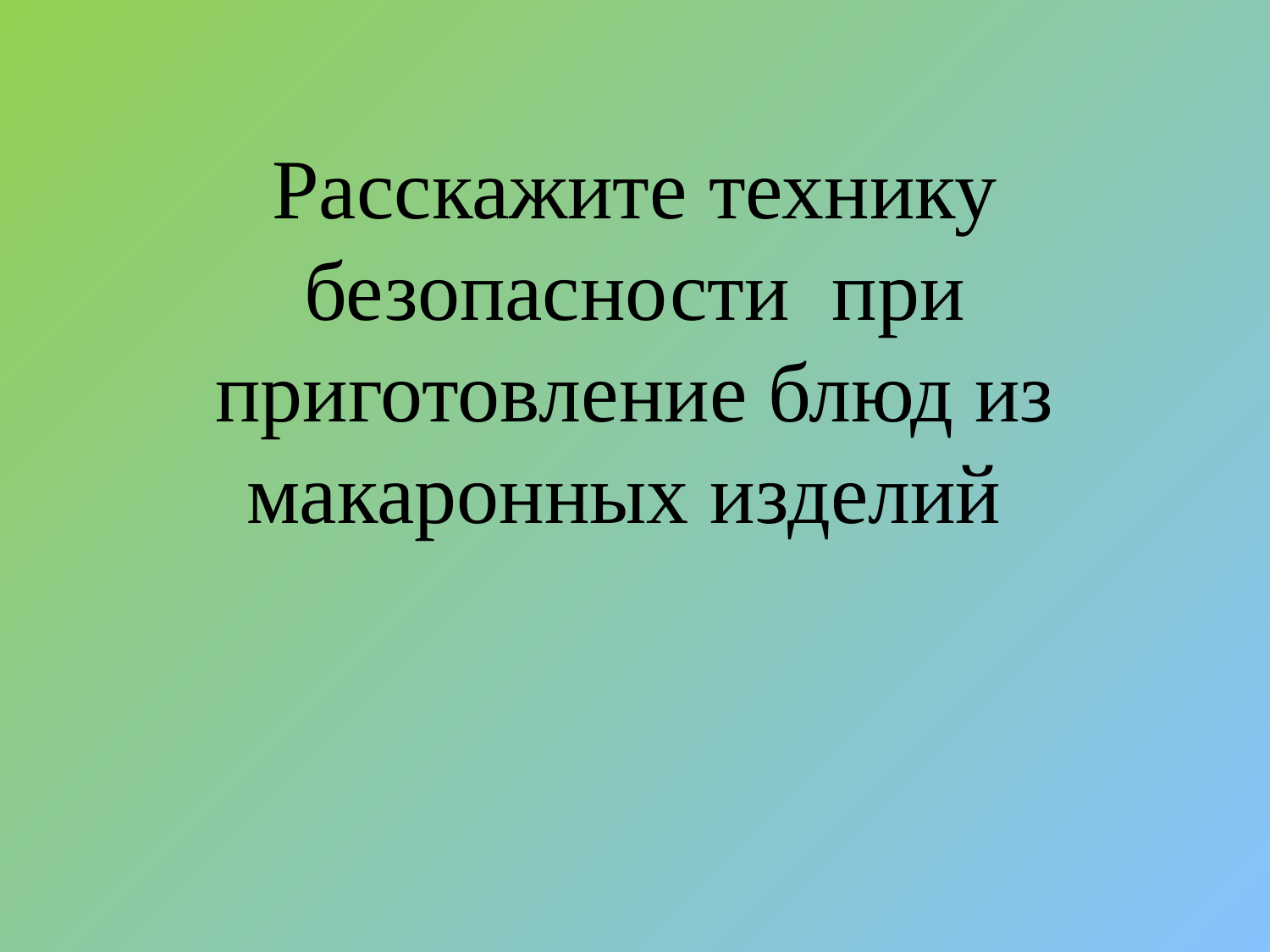

# Расскажите технику безопасности  при приготовление блюд из макаронных изделий